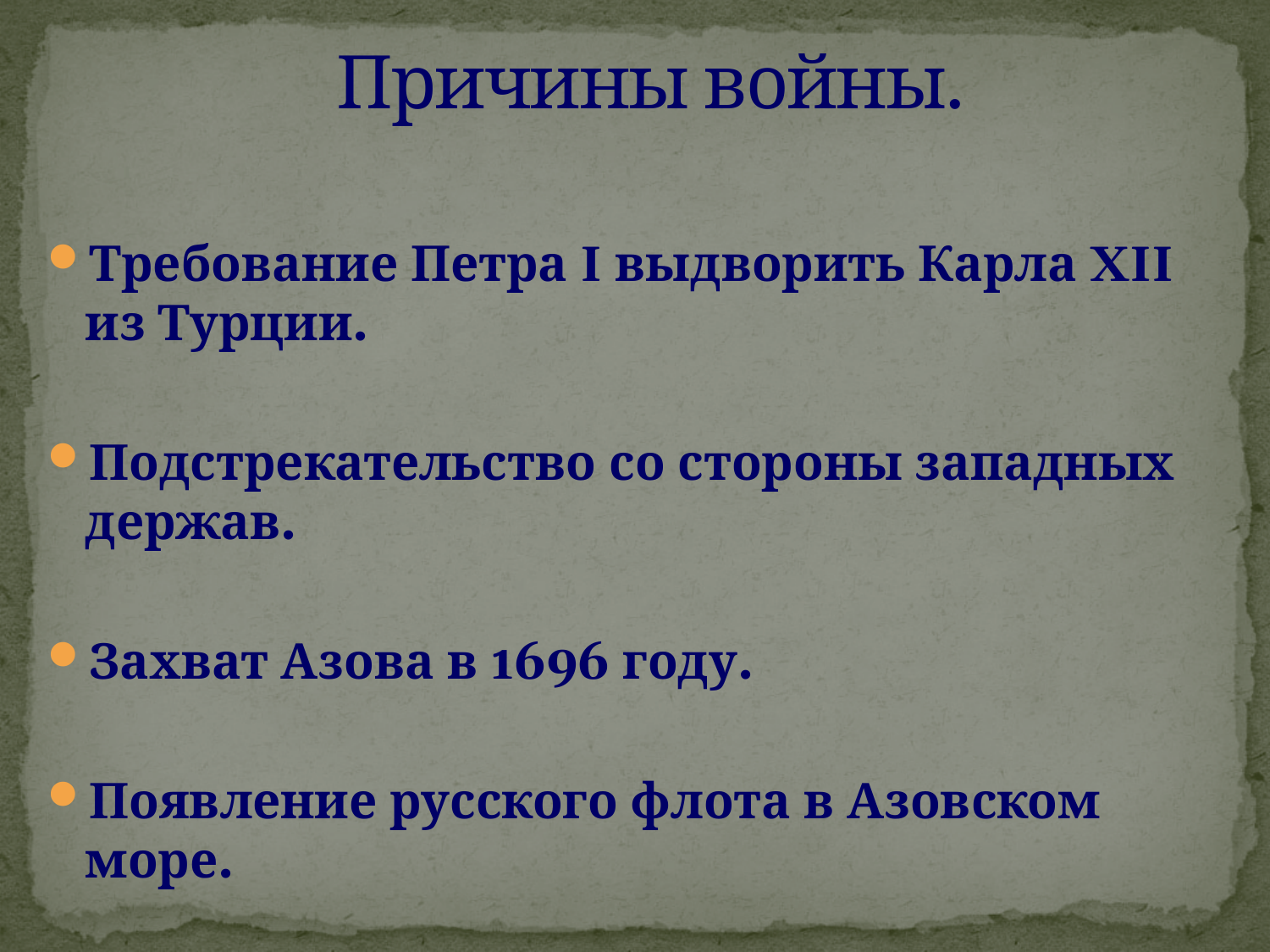

# Причины войны.
Требование Петра I выдворить Карла XII из Турции.

Подстрекательство со стороны западных держав.

Захват Азова в 1696 году.

Появление русского флота в Азовском море.